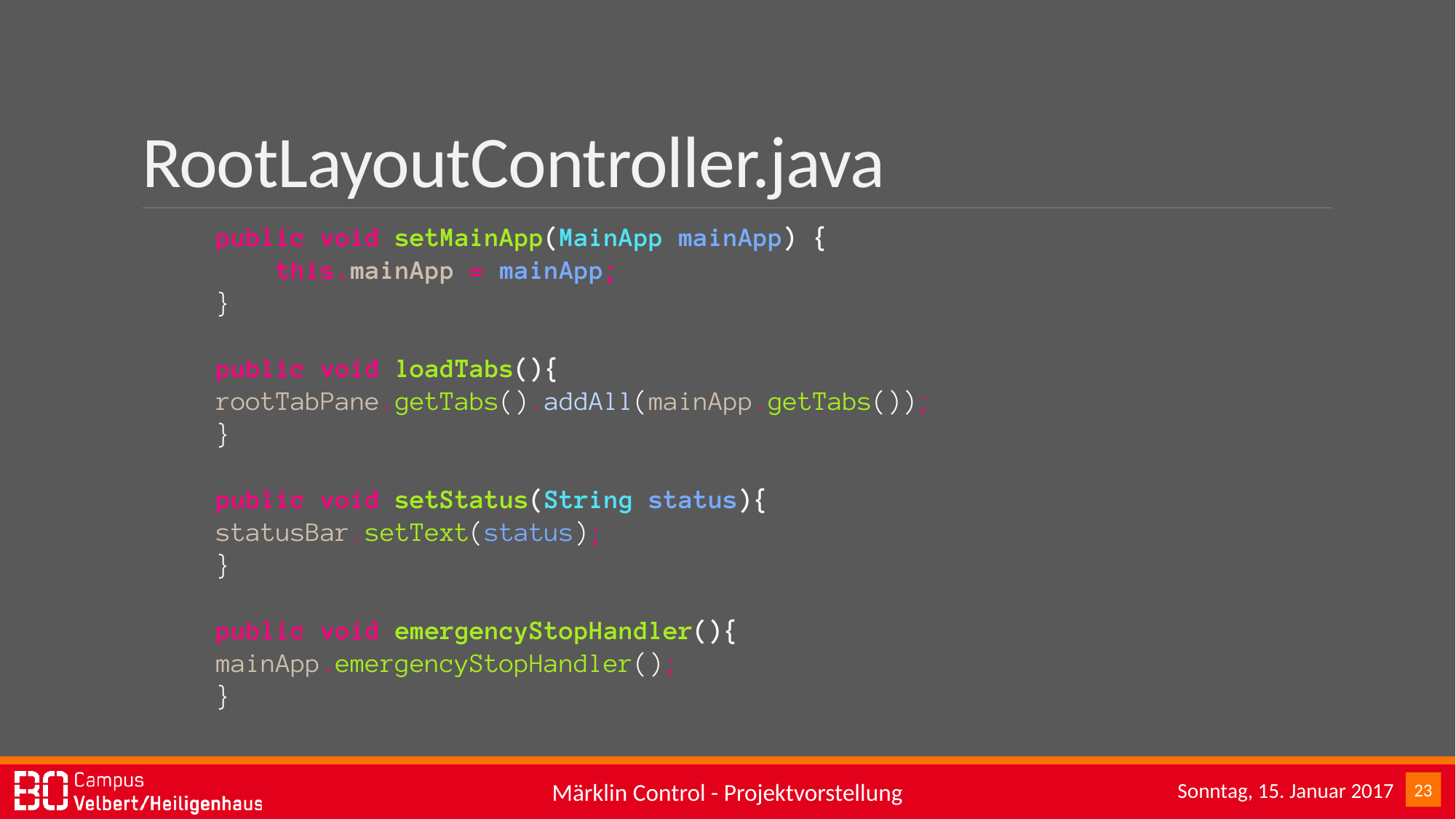

# RootLayoutController.java
    public void setMainApp(MainApp mainApp) {
        this.mainApp = mainApp;
    }

    public void loadTabs(){
    rootTabPane.getTabs().addAll(mainApp.getTabs());
    }

    public void setStatus(String status){
    statusBar.setText(status);
    }

    public void emergencyStopHandler(){
    mainApp.emergencyStopHandler();
    }
Sonntag, 15. Januar 2017
23